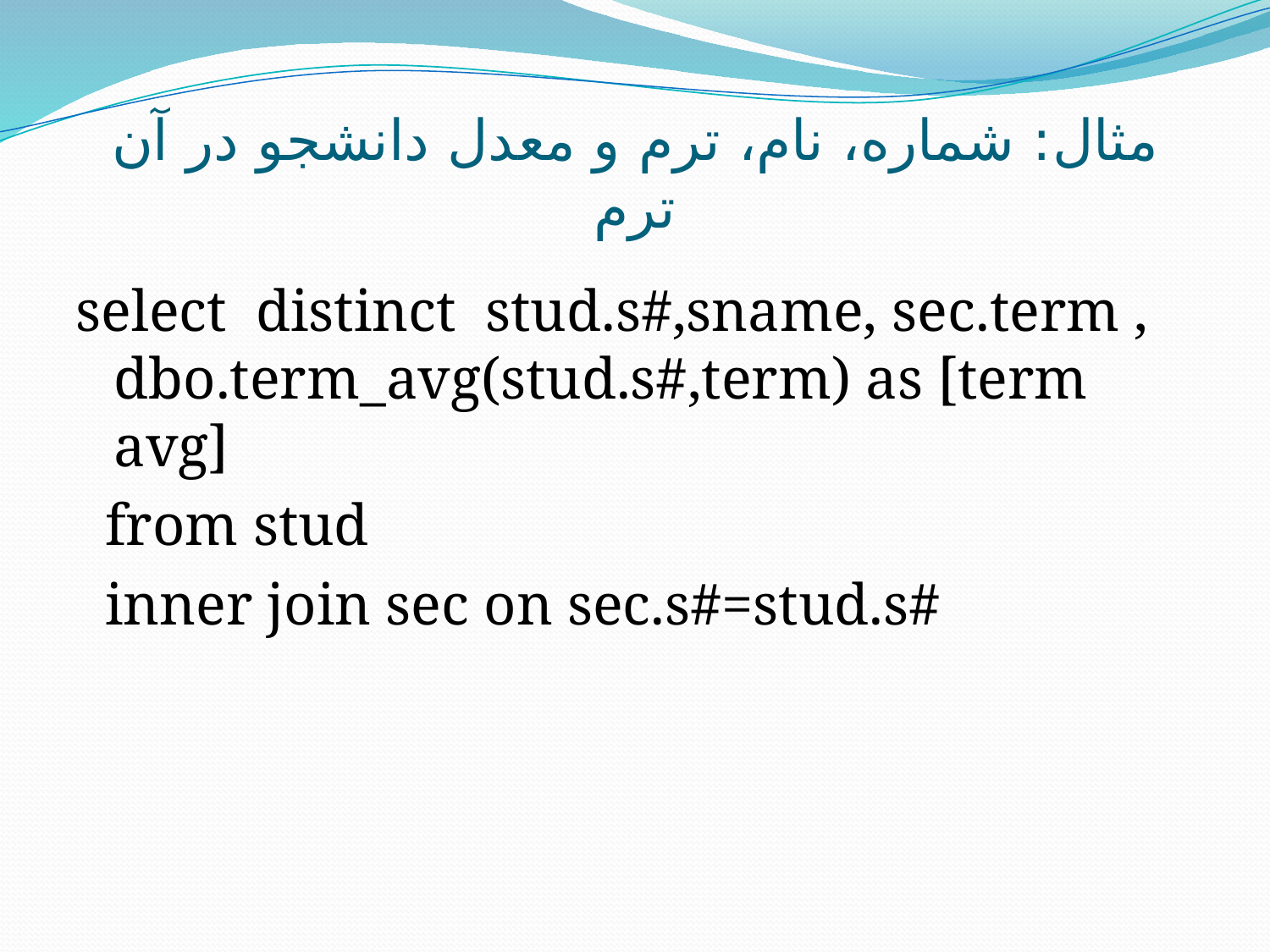

# مثال: شماره، نام، ترم و معدل دانشجو در آن ترم
select  distinct  stud.s#,sname, sec.term ,  dbo.term_avg(stud.s#,term) as [term avg]
  from stud
  inner join sec on sec.s#=stud.s#